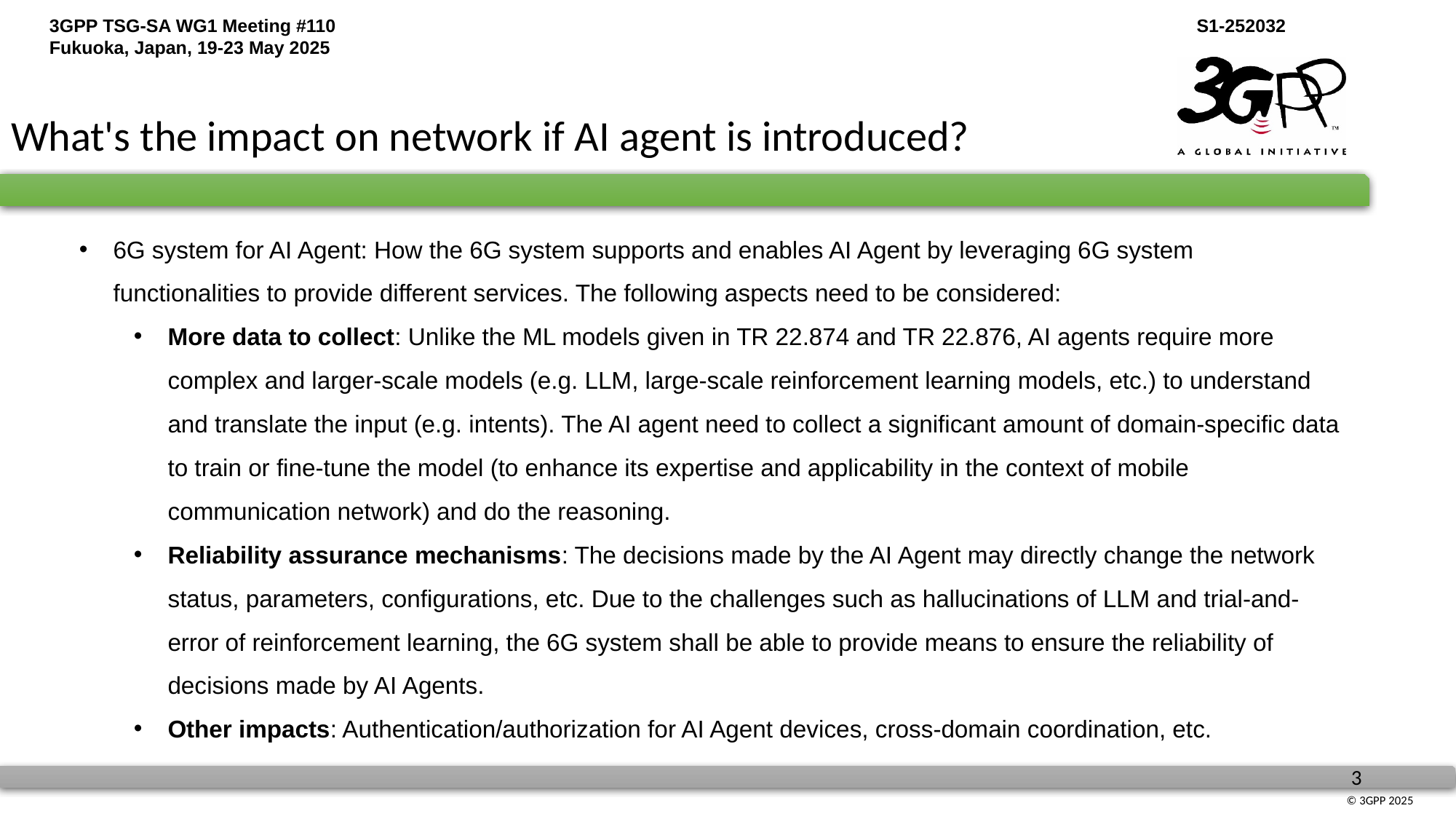

# What's the impact on network if AI agent is introduced?
6G system for AI Agent: How the 6G system supports and enables AI Agent by leveraging 6G system functionalities to provide different services. The following aspects need to be considered:
More data to collect: Unlike the ML models given in TR 22.874 and TR 22.876, AI agents require more complex and larger-scale models (e.g. LLM, large-scale reinforcement learning models, etc.) to understand and translate the input (e.g. intents). The AI agent need to collect a significant amount of domain-specific data to train or fine-tune the model (to enhance its expertise and applicability in the context of mobile communication network) and do the reasoning.
Reliability assurance mechanisms: The decisions made by the AI Agent may directly change the network status, parameters, configurations, etc. Due to the challenges such as hallucinations of LLM and trial-and-error of reinforcement learning, the 6G system shall be able to provide means to ensure the reliability of decisions made by AI Agents.
Other impacts: Authentication/authorization for AI Agent devices, cross-domain coordination, etc.